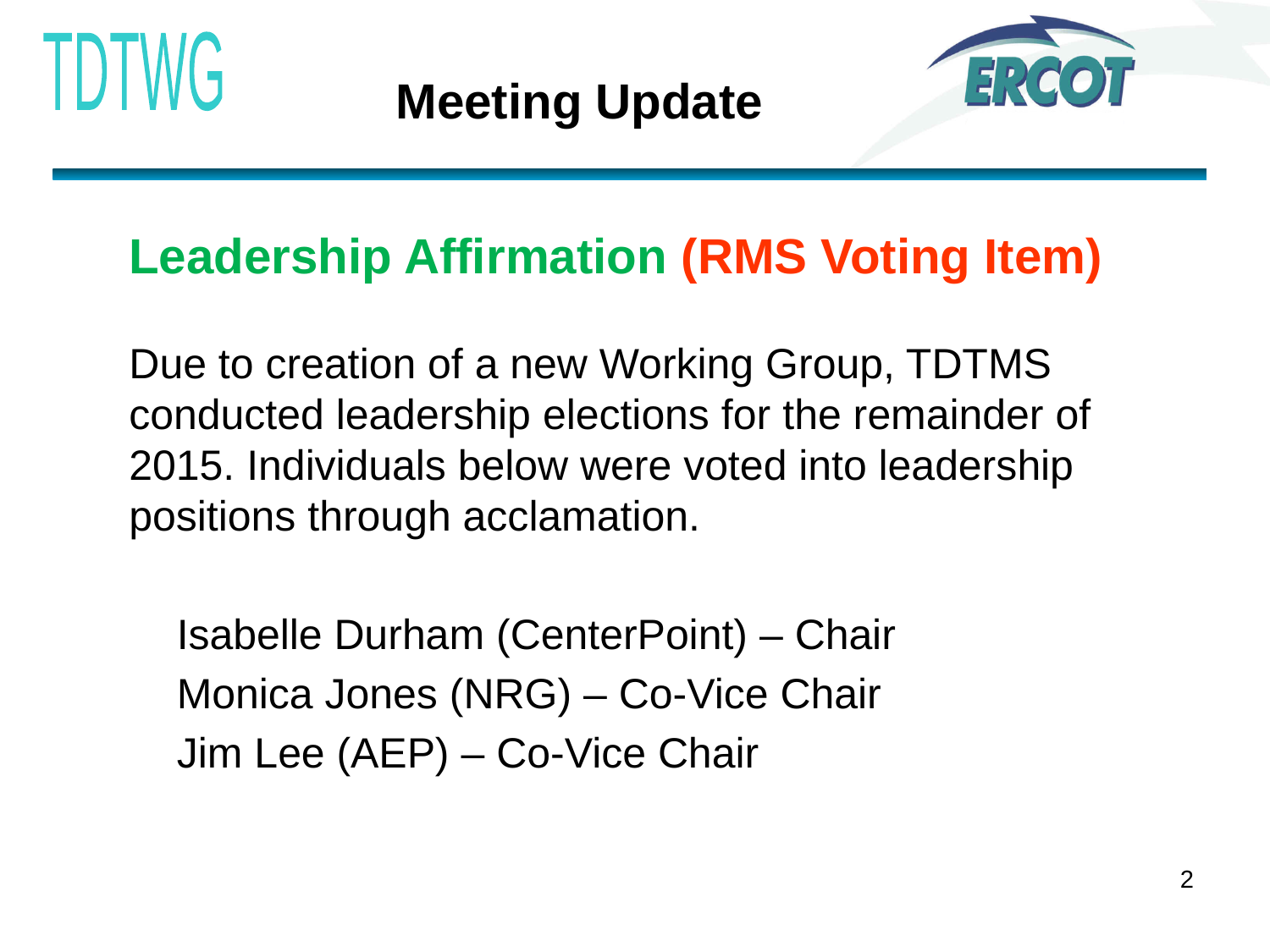

Meeting Update
Leadership Affirmation (RMS Voting Item)

Due to creation of a new Working Group, TDTMS conducted leadership elections for the remainder of 2015. Individuals below were voted into leadership positions through acclamation.

Isabelle Durham (CenterPoint) – Chair
Monica Jones (NRG) – Co-Vice Chair
Jim Lee (AEP) – Co-Vice Chair

2